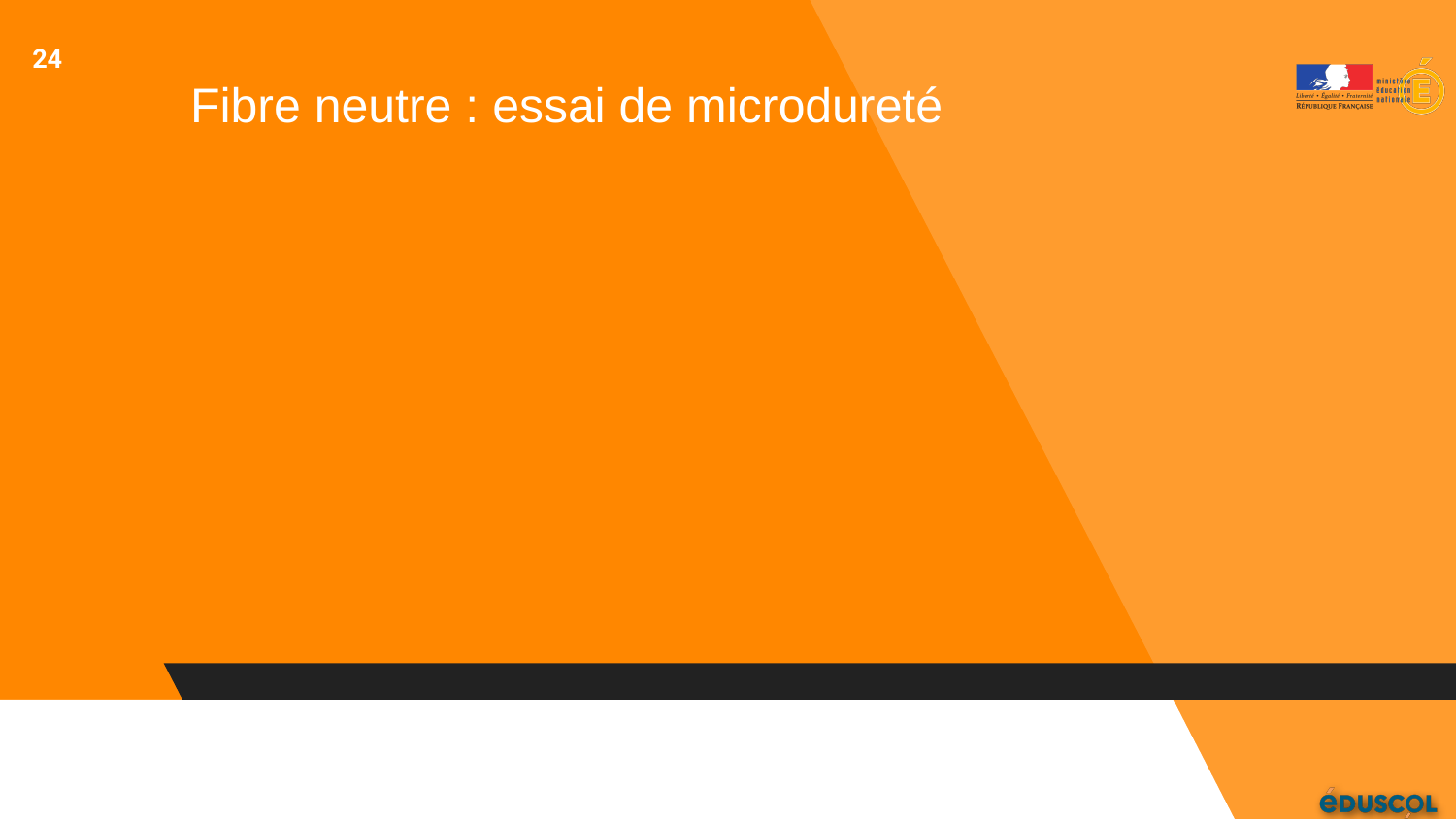

24
# Fibre neutre : essai de microdureté